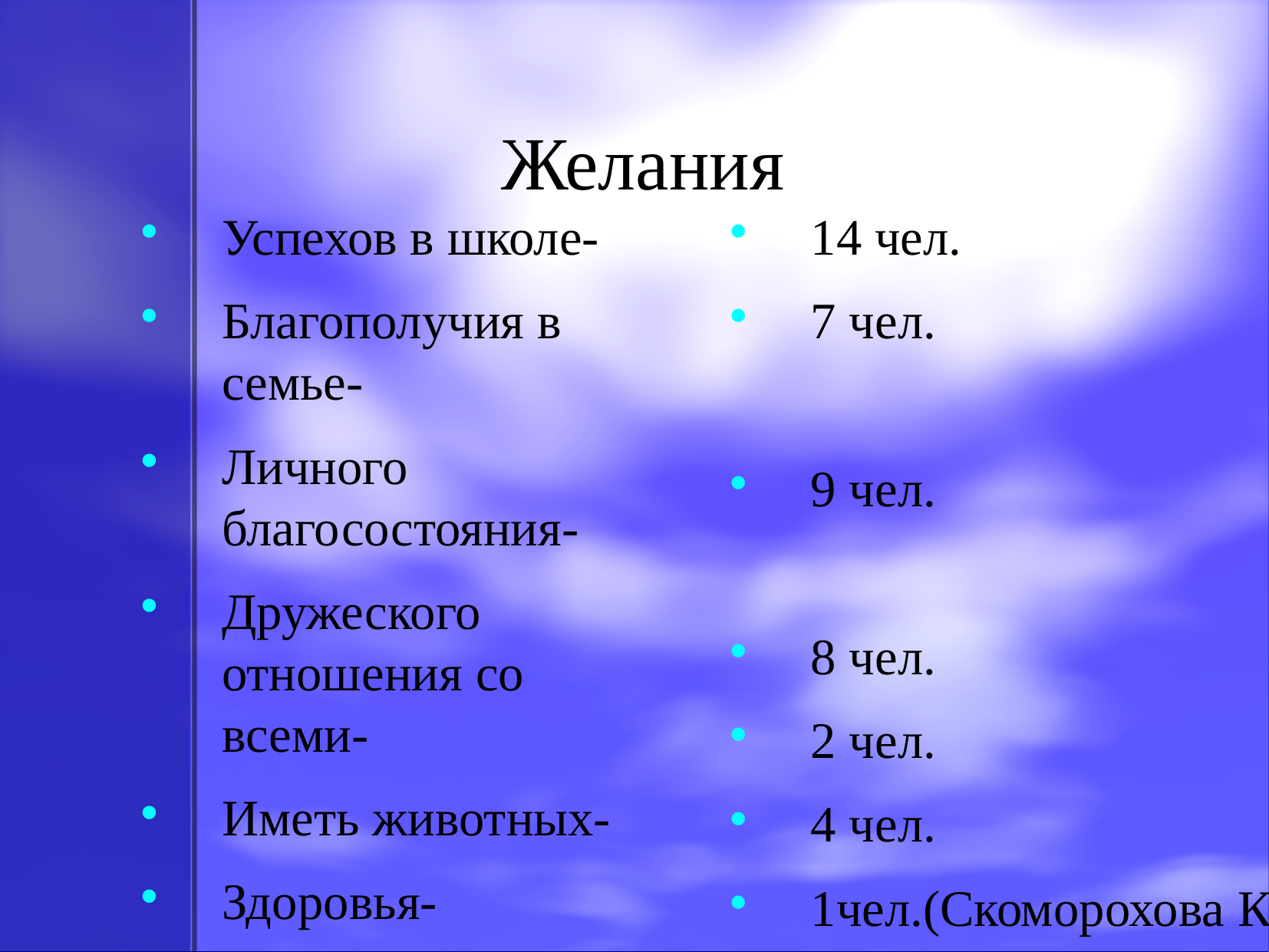

Желания
Успехов в школе-
Благополучия в семье-
Личного благосостояния-
Дружеского отношения со всеми-
Иметь животных-
Здоровья-
Нет желаний-

14 чел.
7 чел.

9 чел.

8 чел.
2 чел.
4 чел.
1чел.(Скоморохова К)